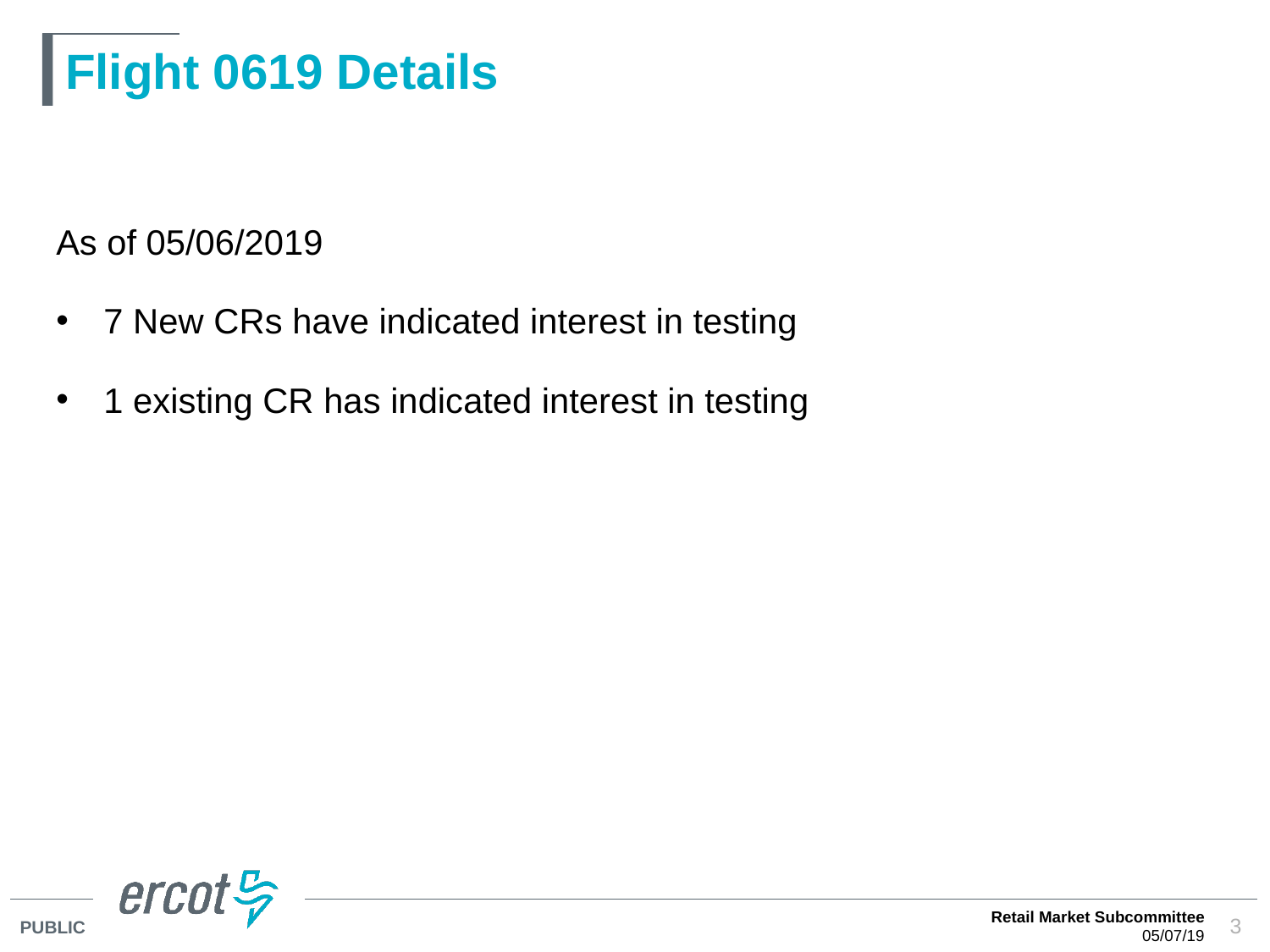

# Flight 0619 Details
As of 05/06/2019
7 New CRs have indicated interest in testing
1 existing CR has indicated interest in testing

Retail Market Subcommittee
05/07/19
3